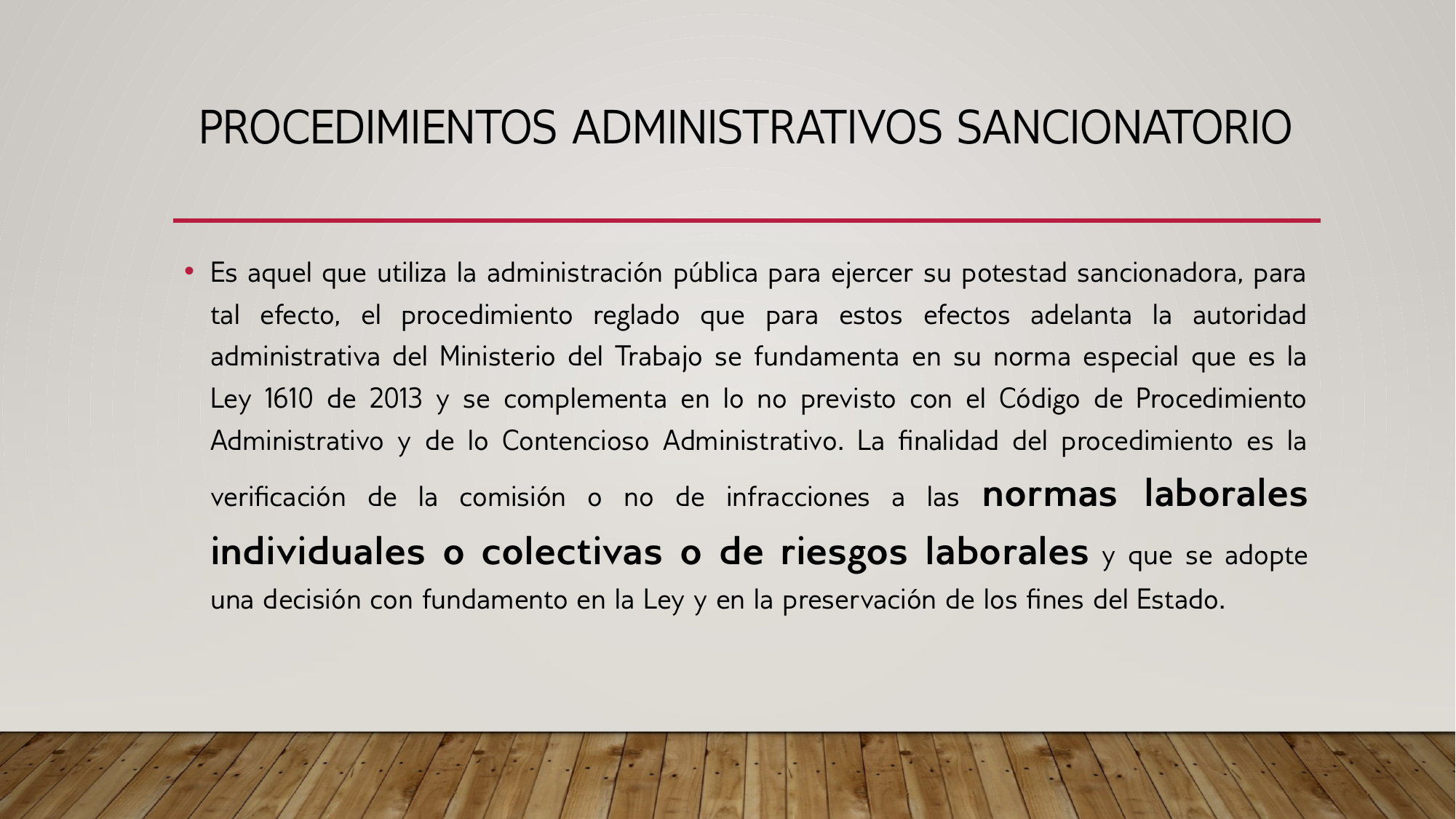

# PROCEDIMIENTOS ADMINISTRATIVOS SANCIONATORIO
Es aquel que utiliza la administración pública para ejercer su potestad sancionadora, para tal efecto, el procedimiento reglado que para estos efectos adelanta la autoridad administrativa del Ministerio del Trabajo se fundamenta en su norma especial que es la Ley 1610 de 2013 y se complementa en lo no previsto con el Código de Procedimiento Administrativo y de lo Contencioso Administrativo. La finalidad del procedimiento es la verificación de la comisión o no de infracciones a las normas laborales individuales o colectivas o de riesgos laborales y que se adopte una decisión con fundamento en la Ley y en la preservación de los fines del Estado.